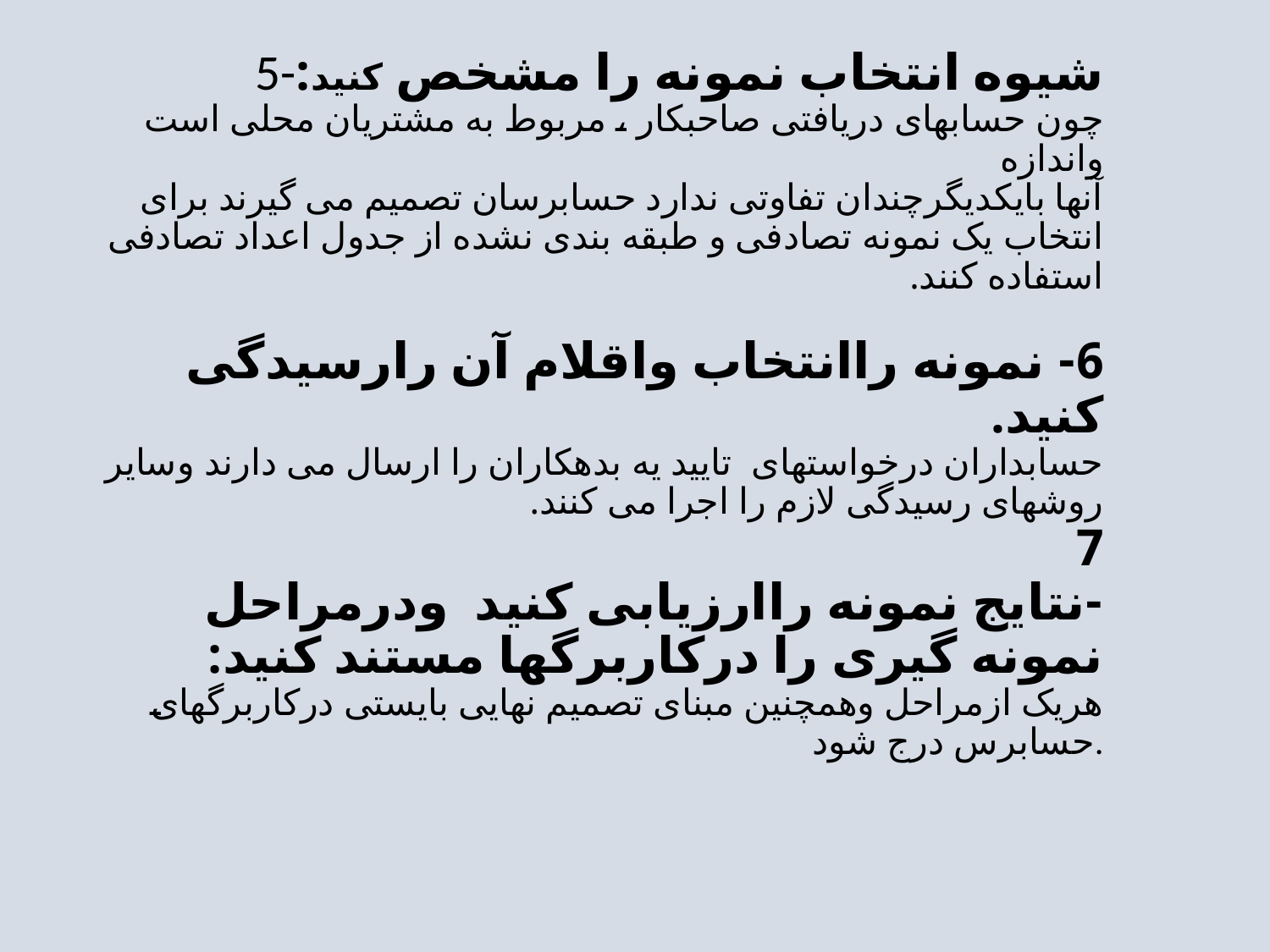

# 5-شیوه انتخاب نمونه را مشخص کنید: چون حسابهای دریافتی صاحبکار ، مربوط به مشتریان محلی است واندازه آنها بایکدیگرچندان تفاوتی ندارد حسابرسان تصمیم می گیرند برای انتخاب یک نمونه تصادفی و طبقه بندی نشده از جدول اعداد تصادفی استفاده کنند. 6- نمونه راانتخاب واقلام آن رارسیدگی کنید. حسابداران درخواستهای  تایید یه بدهکاران را ارسال می دارند وسایر روشهای رسیدگی لازم را اجرا می کنند. 7 -نتایج نمونه راارزیابی کنید  ودرمراحل نمونه گیری را درکاربرگها مستند کنید: هریک ازمراحل وهمچنین مبنای تصمیم نهایی بایستی درکاربرگهای حسابرس درج شود.